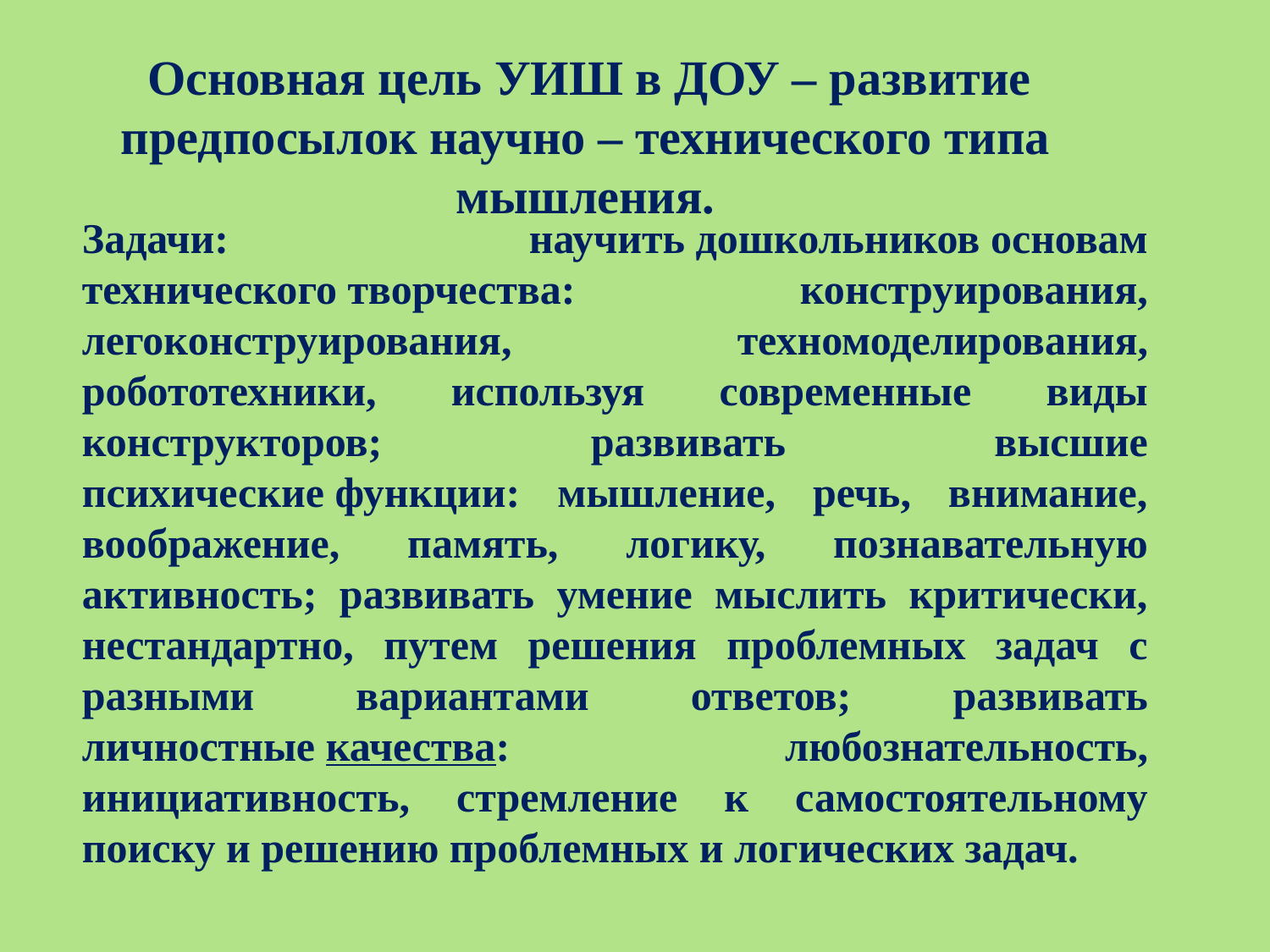

#
 Основная цель УИШ в ДОУ – развитие предпосылок научно – технического типа мышления.
Задачи: научить дошкольников основам технического творчества: конструирования, легоконструирования, техномоделирования, робототехники, используя современные виды конструкторов; развивать высшие психические функции: мышление, речь, внимание, воображение, память, логику, познавательную активность; развивать умение мыслить критически, нестандартно, путем решения проблемных задач с разными вариантами ответов; развивать личностные качества: любознательность, инициативность, стремление к самостоятельному поиску и решению проблемных и логических задач.